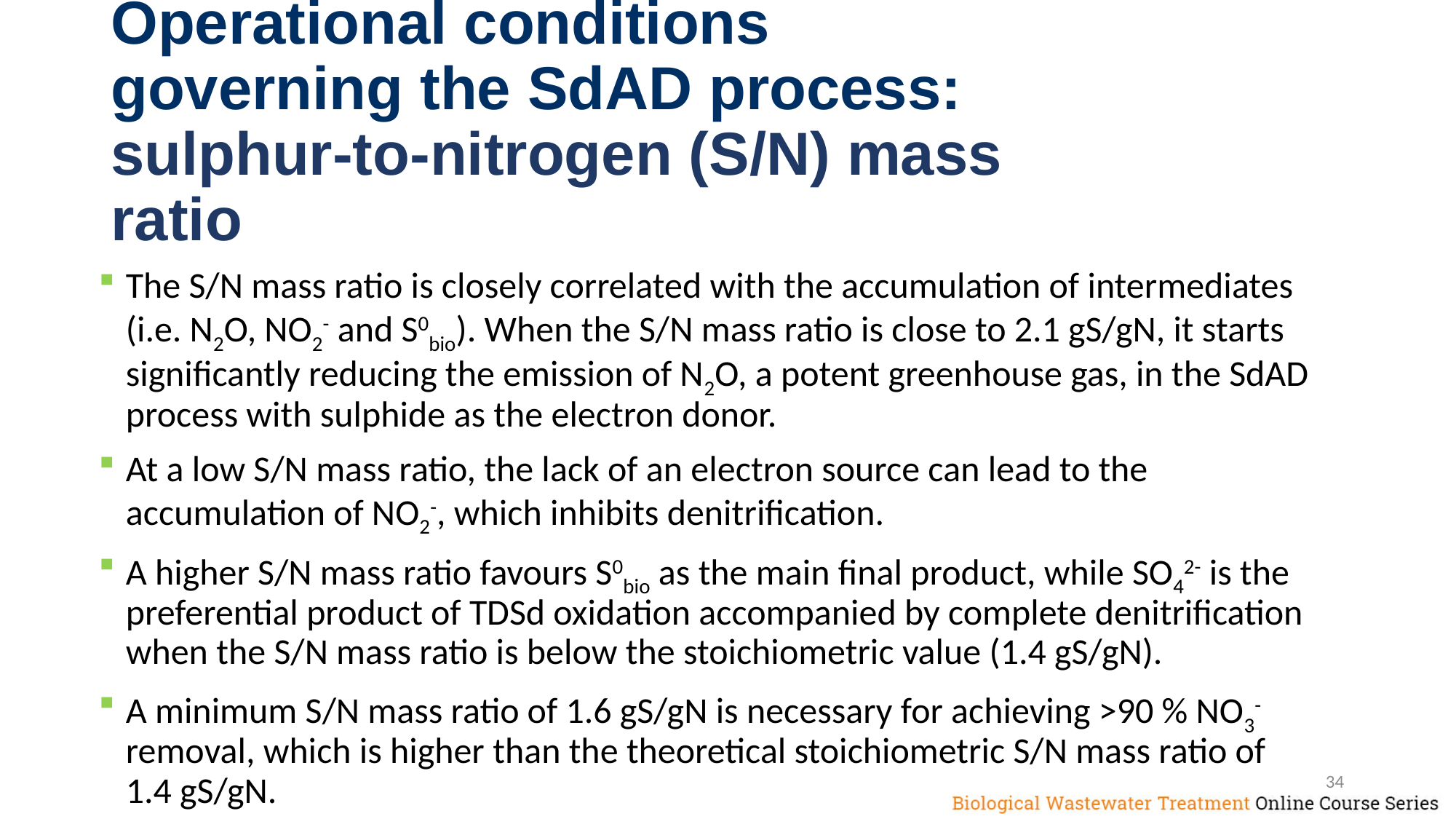

Operational conditions governing the SdAD process:
sulphur-to-nitrogen (S/N) mass ratio
The S/N mass ratio is closely correlated with the accumulation of intermediates (i.e. N2O, NO2- and S0bio). When the S/N mass ratio is close to 2.1 gS/gN, it starts significantly reducing the emission of N2O, a potent greenhouse gas, in the SdAD process with sulphide as the electron donor.
At a low S/N mass ratio, the lack of an electron source can lead to the accumulation of NO2-, which inhibits denitrification.
A higher S/N mass ratio favours S0bio as the main final product, while SO42- is the preferential product of TDSd oxidation accompanied by complete denitrification when the S/N mass ratio is below the stoichiometric value (1.4 gS/gN).
A minimum S/N mass ratio of 1.6 gS/gN is necessary for achieving >90 % NO3- removal, which is higher than the theoretical stoichiometric S/N mass ratio of 1.4 gS/gN.

34